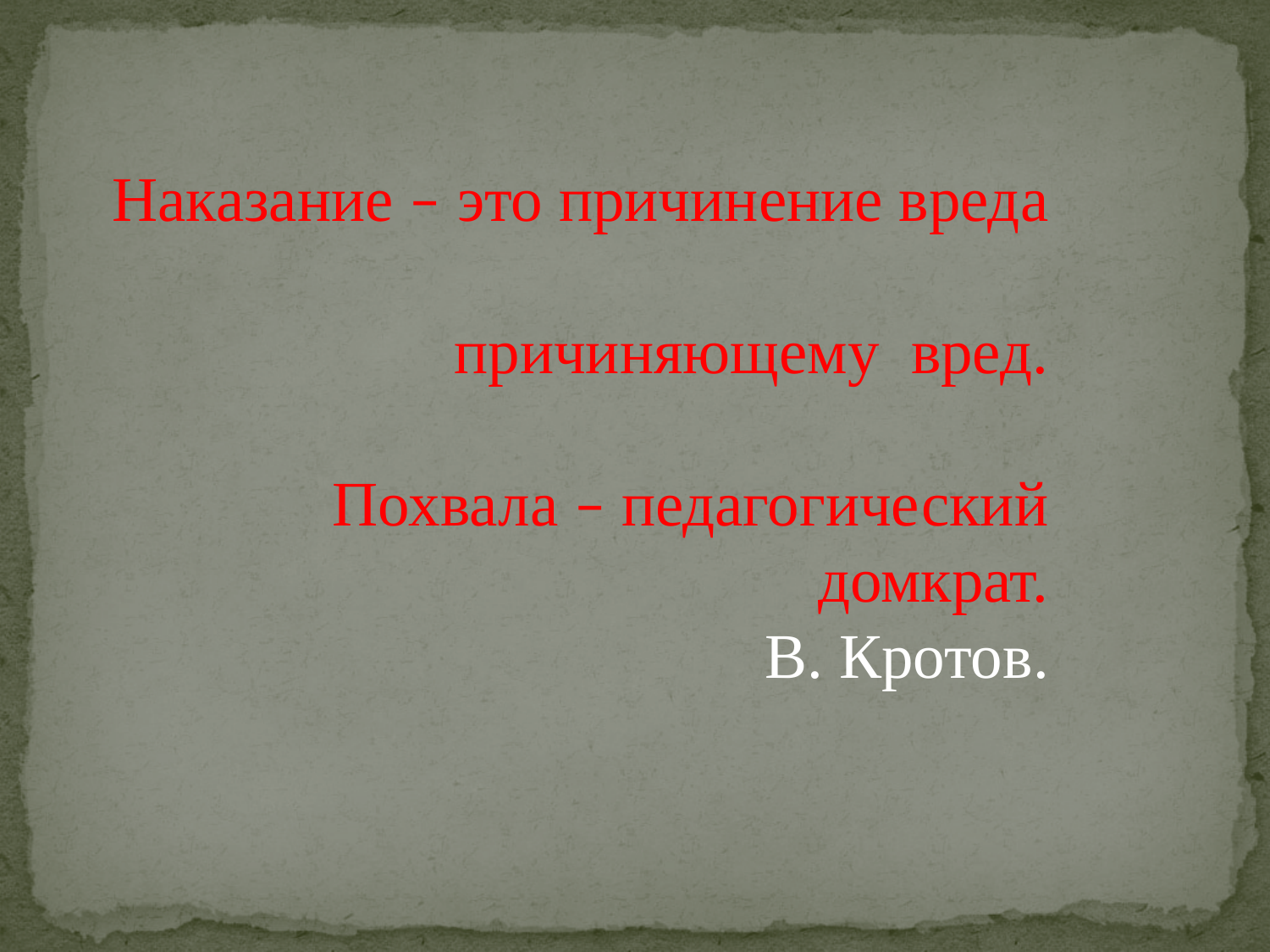

Наказание – это причинение вреда
                                                                 причиняющему  вред.
                                                                 Похвала – педагогический домкрат.
В. Кротов.